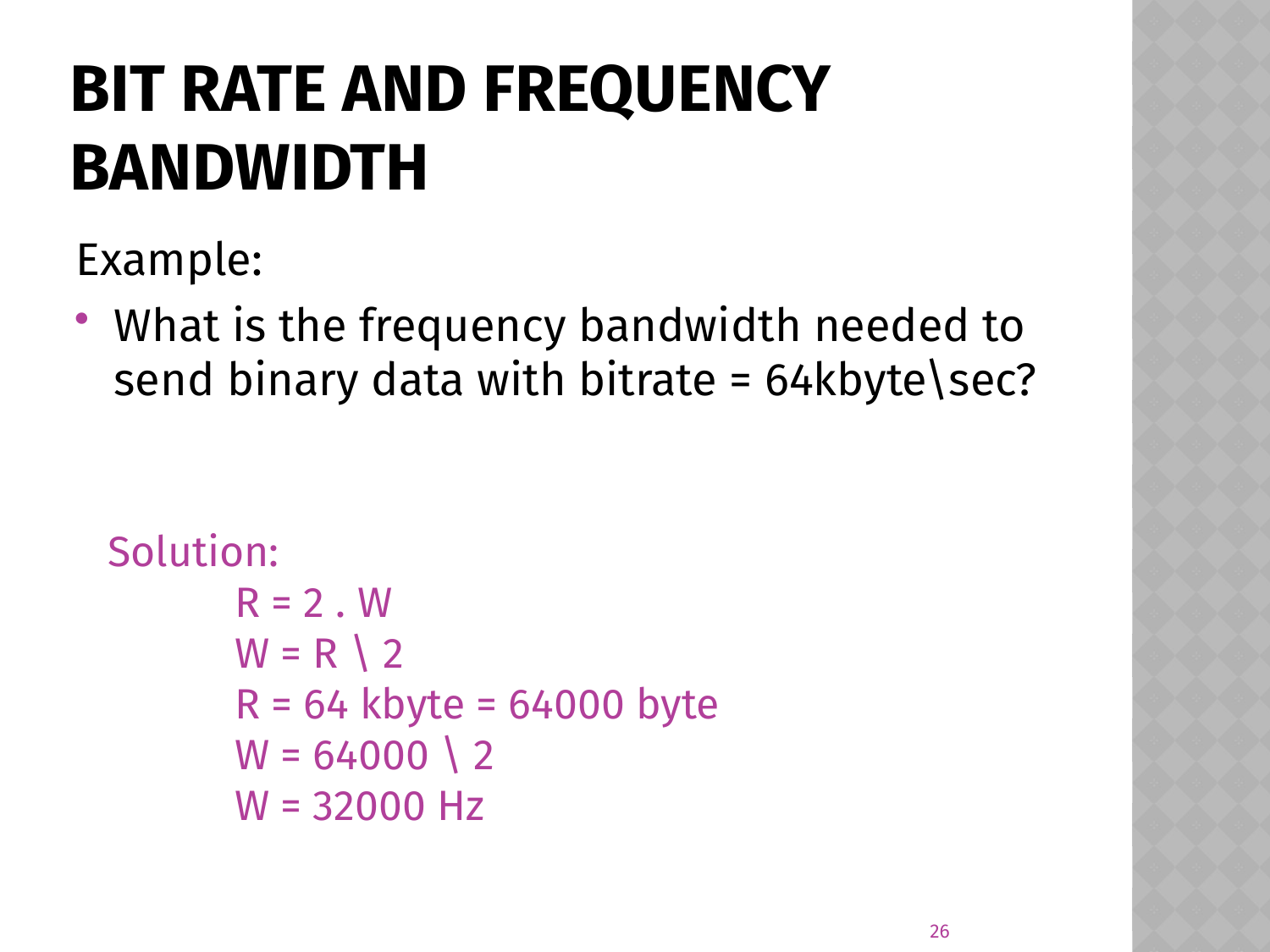

# Bit rate and frequency bandwidth
Example:
What is the frequency bandwidth needed to send binary data with bitrate = 64kbyte\sec?
Solution:
	R = 2 . W
	W = R \ 2
	R = 64 kbyte = 64000 byte
	W = 64000 \ 2
	W = 32000 Hz

26